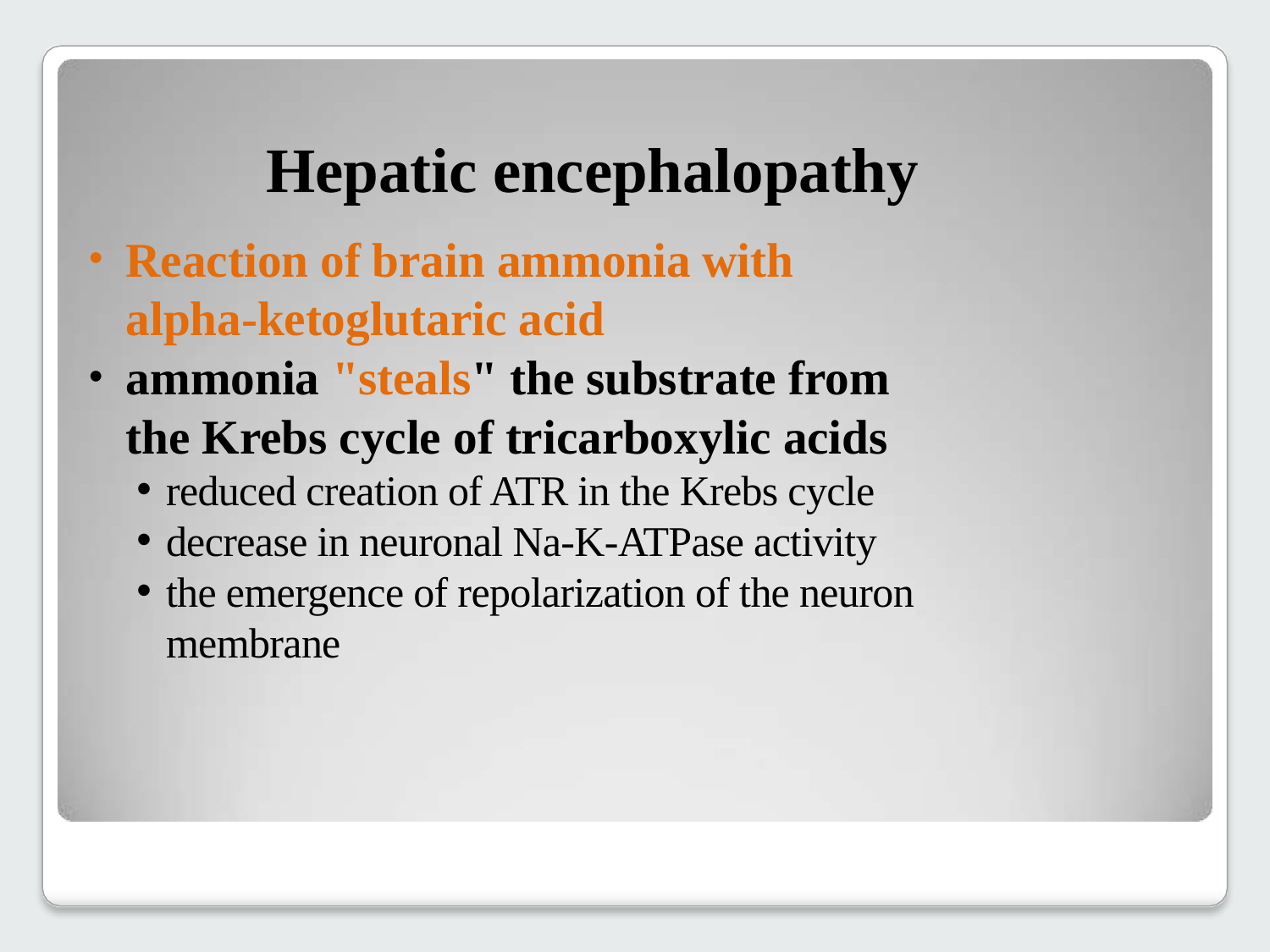

# Hepatic encephalopathy
Reaction of brain ammonia with alpha-ketoglutaric acid
ammonia "steals" the substrate from the Krebs cycle of tricarboxylic acids
reduced creation of ATR in the Krebs cycle
decrease in neuronal Na-K-ATPase activity
the emergence of repolarization of the neuron membrane